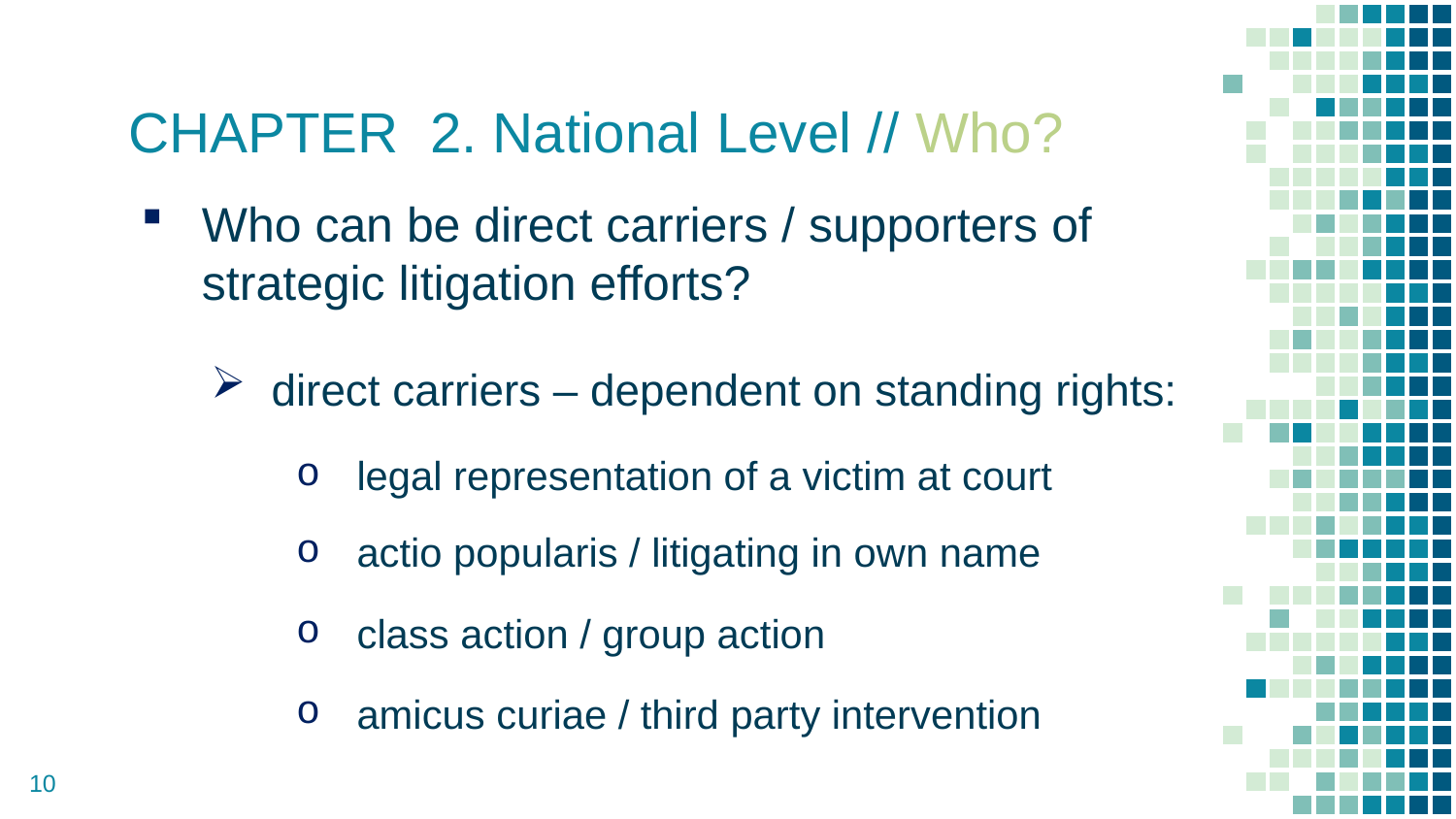

# CHAPTER  2. National Level // Who?
Who can be direct carriers / supporters of strategic litigation efforts?

direct carriers – dependent on standing rights:

legal representation of a victim at court

actio popularis / litigating in own name

class action / group action

amicus curiae / third party intervention

10